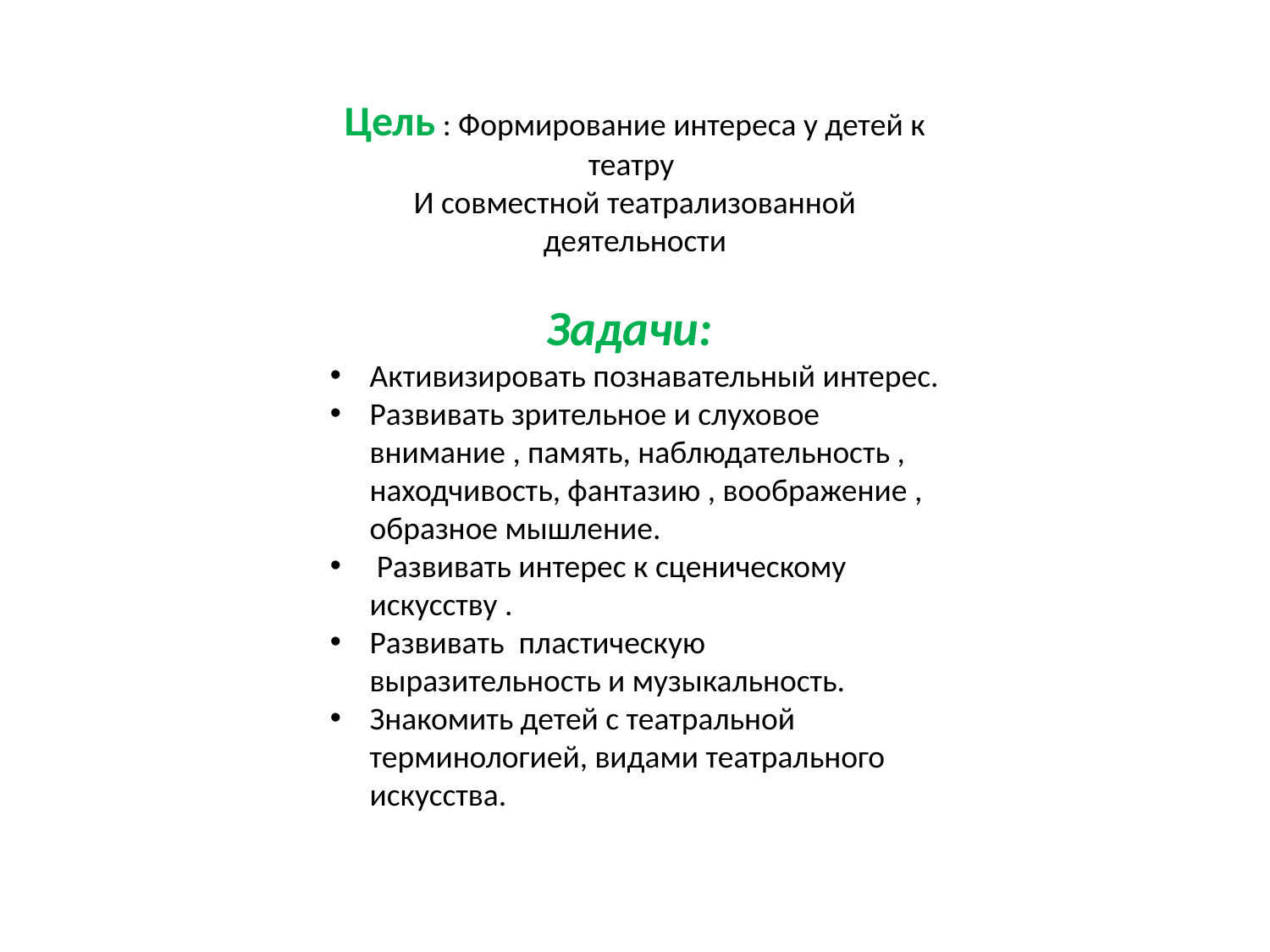

Цель : Формирование интереса у детей к театру
И совместной театрализованной деятельности

Задачи:
Активизировать познавательный интерес.
Развивать зрительное и слуховое внимание , память, наблюдательность , находчивость, фантазию , воображение , образное мышление.
 Развивать интерес к сценическому искусству .
Развивать  пластическую выразительность и музыкальность.
Знакомить детей с театральной терминологией, видами театрального искусства.